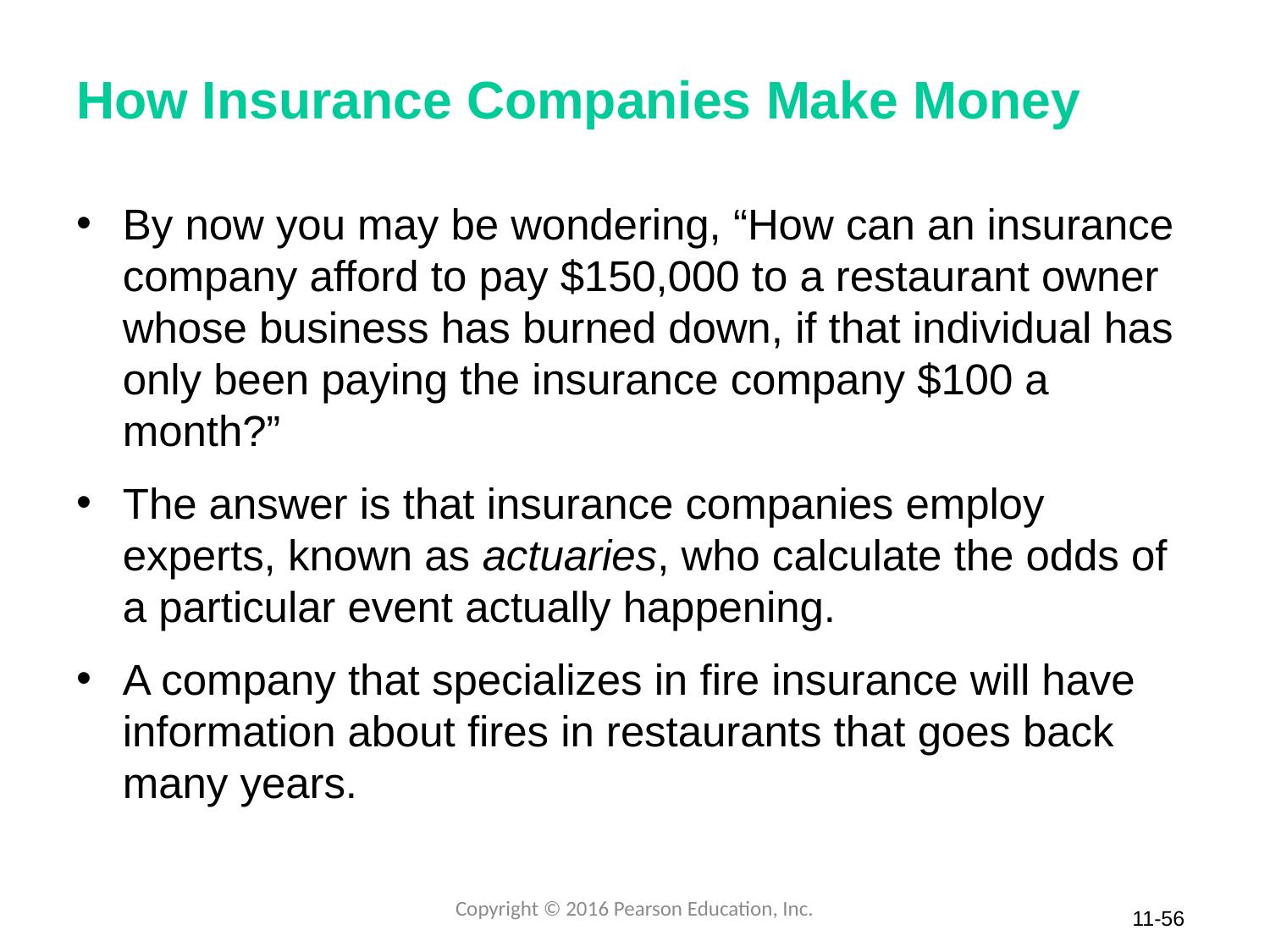

# How Insurance Companies Make Money
By now you may be wondering, “How can an insurance company afford to pay $150,000 to a restaurant owner whose business has burned down, if that individual has only been paying the insurance company $100 a month?”

The answer is that insurance companies employ experts, known as actuaries, who calculate the odds of a particular event actually happening.

A company that specializes in fire insurance will have information about fires in restaurants that goes back many years.
Copyright © 2016 Pearson Education, Inc.